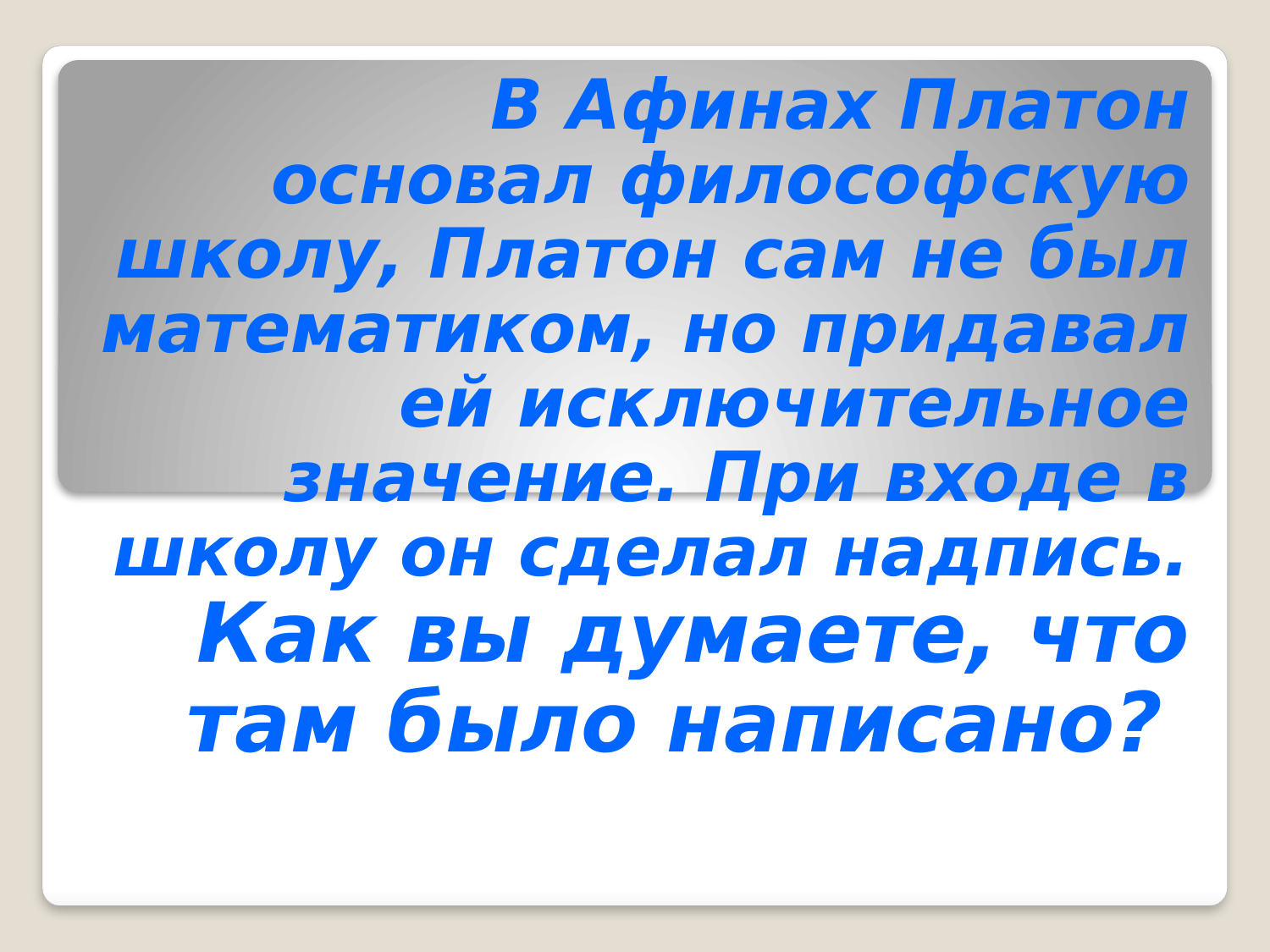

В Афинах Платон основал философскую школу, Платон сам не был математиком, но придавал ей исключительное значение. При входе в школу он сделал надпись. Как вы думаете, что там было написано?
#